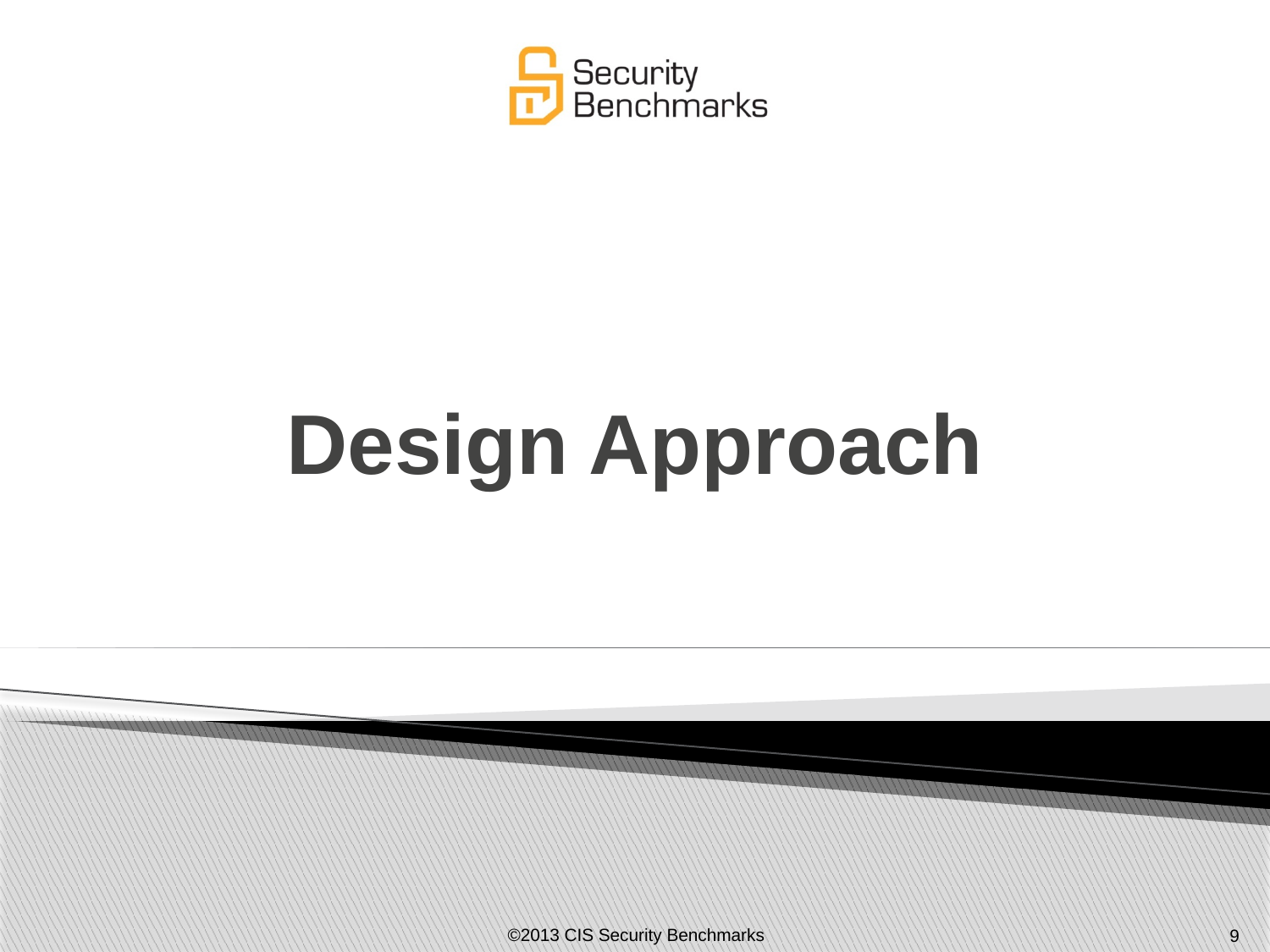

# Design Approach

©2013 CIS Security Benchmarks
9